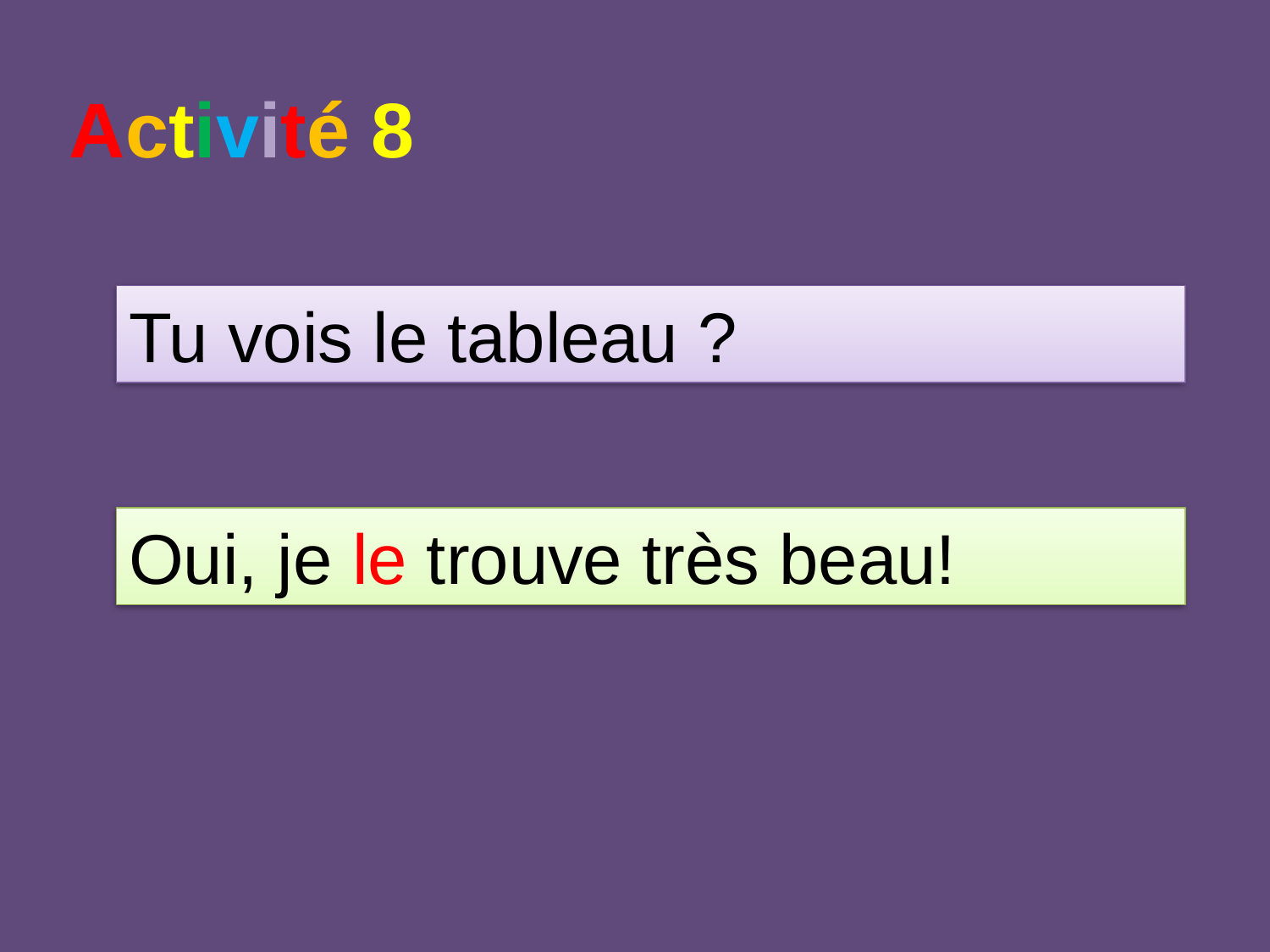

Activité 8
Tu vois le tableau ?
Oui, je le trouve très beau!